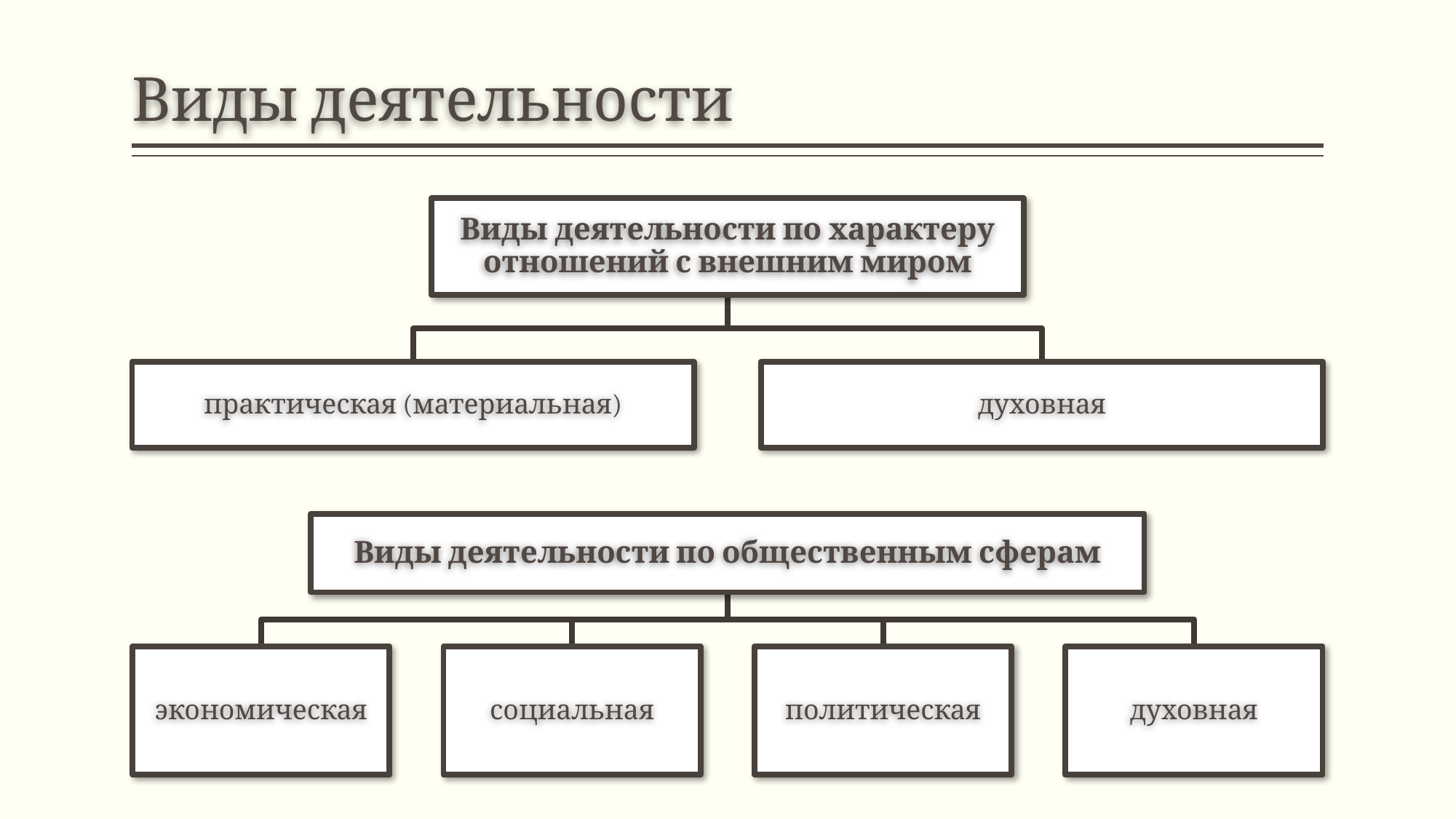

# Виды деятельности

Виды деятельности по характеру отношений с внешним миром

практическая (материальная)

духовная

Виды деятельности по общественным сферам

экономическая

социальная

политическая

духовная